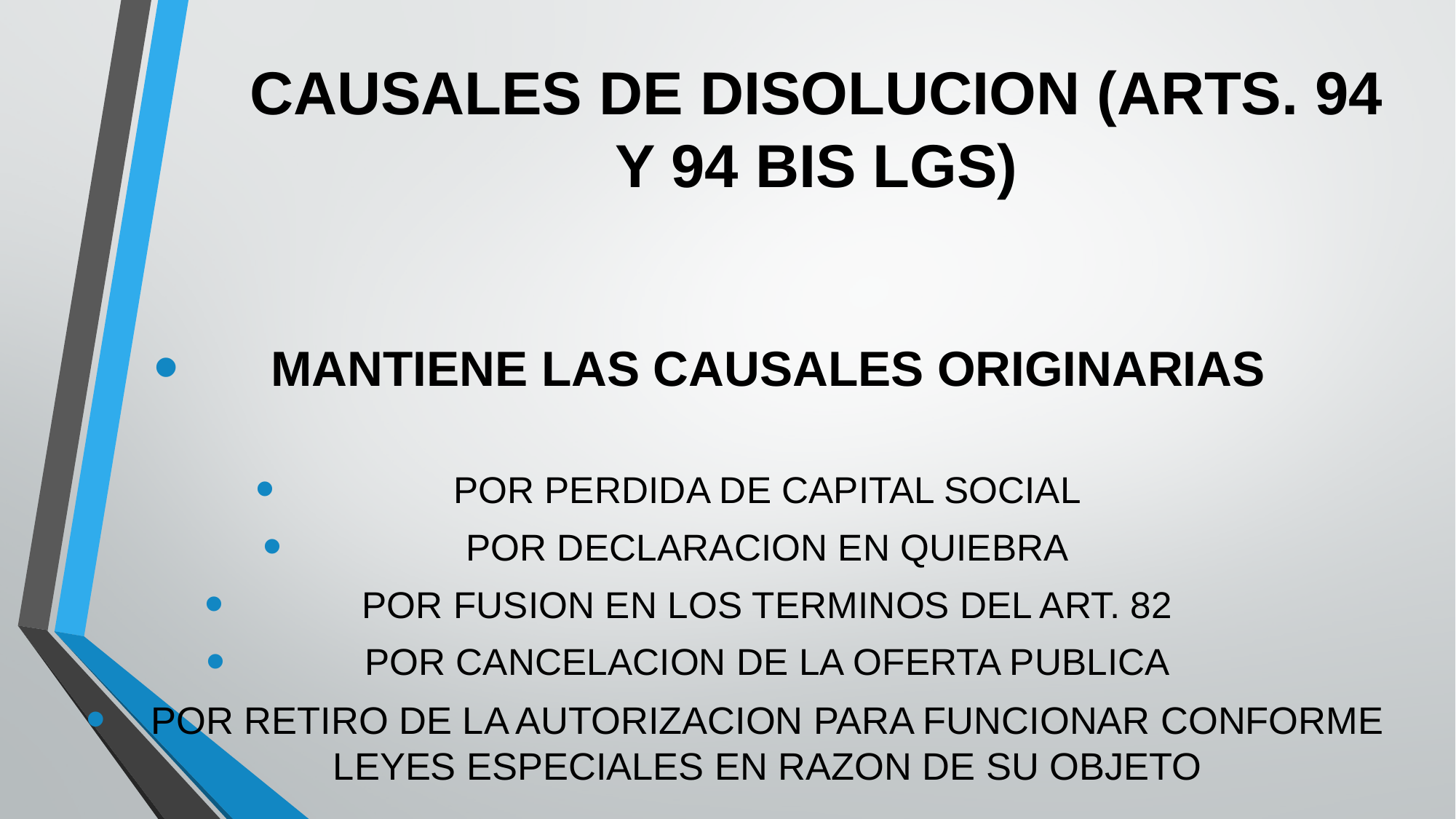

# CAUSALES DE DISOLUCION (ARTS. 94 Y 94 BIS LGS)

MANTIENE LAS CAUSALES ORIGINARIAS

POR PERDIDA DE CAPITAL SOCIAL
POR DECLARACION EN QUIEBRA
POR FUSION EN LOS TERMINOS DEL ART. 82
POR CANCELACION DE LA OFERTA PUBLICA
POR RETIRO DE LA AUTORIZACION PARA FUNCIONAR CONFORME LEYES ESPECIALES EN RAZON DE SU OBJETO